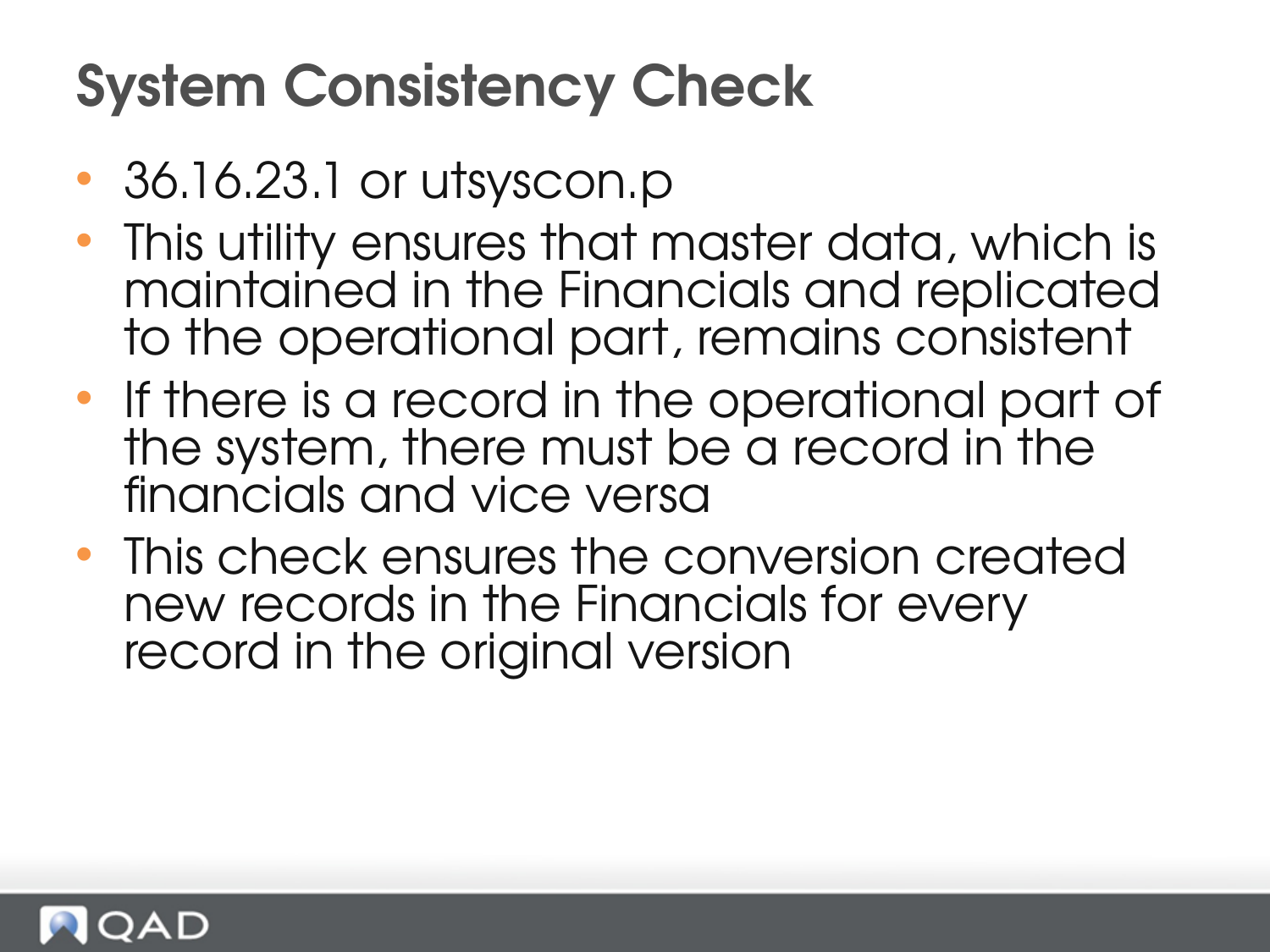

# System Consistency Check
36.16.23.1 or utsyscon.p
This utility ensures that master data, which is maintained in the Financials and replicated to the operational part, remains consistent
If there is a record in the operational part of the system, there must be a record in the financials and vice versa
This check ensures the conversion created new records in the Financials for every record in the original version